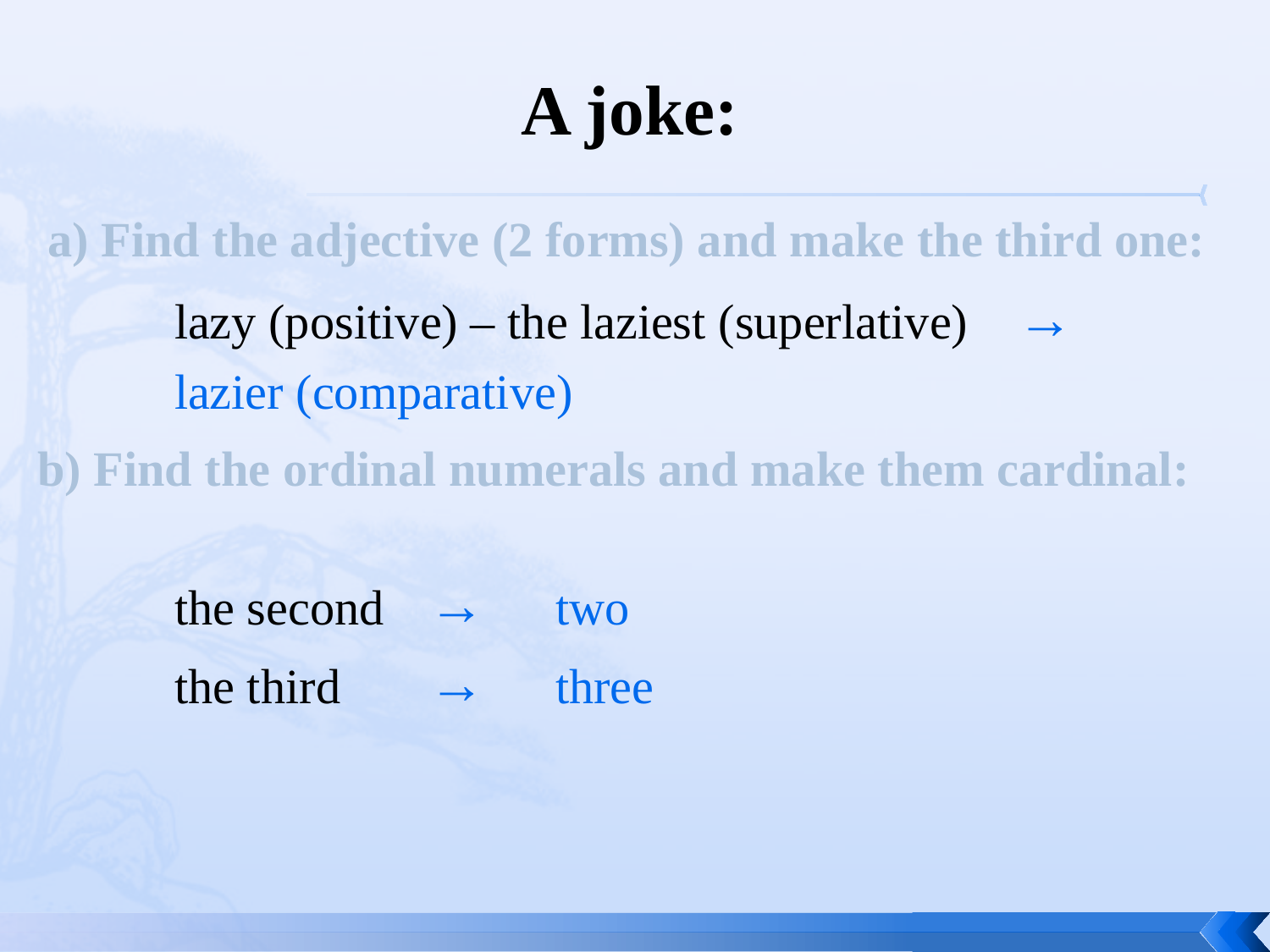

# A joke:
| a) Find the adjective (2 forms) and make the third one: |
| --- |
     	lazy (positive) – the laziest (superlative)    →
	lazier (comparative)

	the second	→	two
	the third	→ 	three
| b) Find the ordinal numerals and make them cardinal: |
| --- |